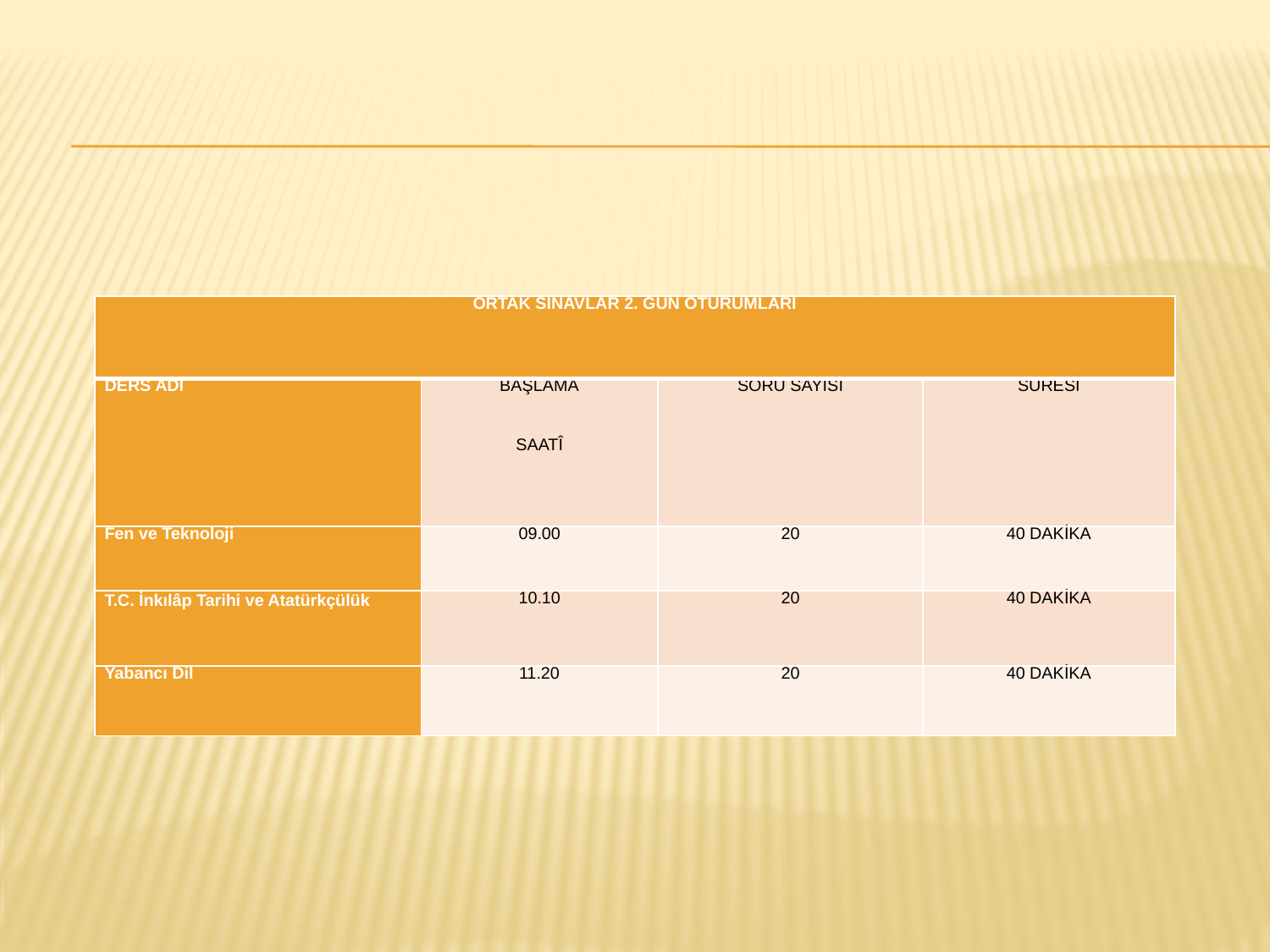

#
| ORTAK SINAVLAR 2. GÜN OTURUMLARI |  |  |  |
| --- | --- | --- | --- |
| DERS ADI | BAŞLAMA SAATÎ | SORU SAYISI | SÜRESİ |
| Fen ve Teknoloji | 09.00 | 20 | 40 DAKİKA |
| T.C. İnkılâp Tarihi ve Atatürkçülük | 10.10 | 20 | 40 DAKİKA |
| Yabancı Dil | 11.20 | 20 | 40 DAKİKA |